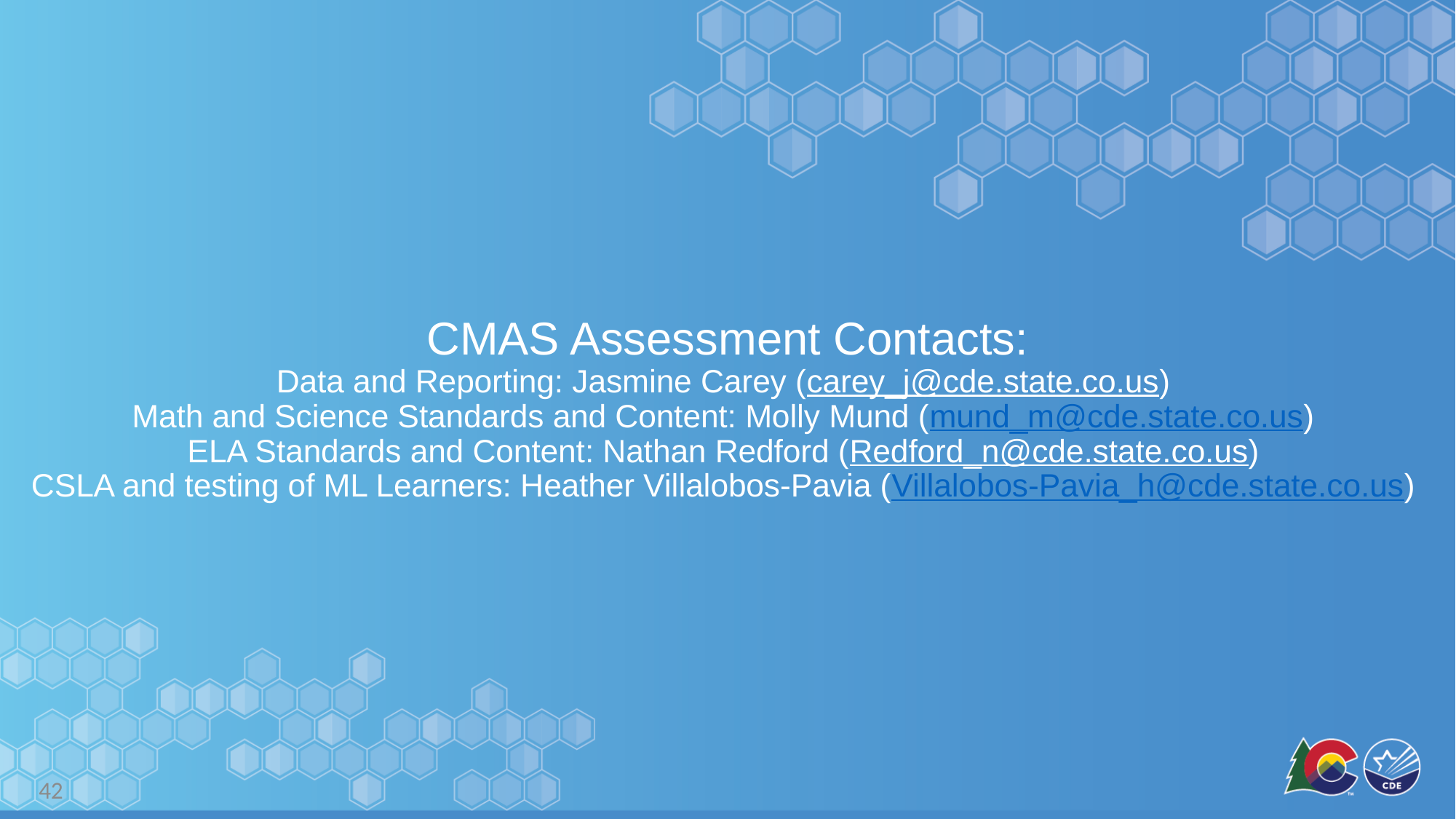

# CMAS Assessment Contacts: Data and Reporting: Jasmine Carey (carey_j@cde.state.co.us) Math and Science Standards and Content: Molly Mund (mund_m@cde.state.co.us) ELA Standards and Content: Nathan Redford (Redford_n@cde.state.co.us) CSLA and testing of ML Learners: Heather Villalobos-Pavia (Villalobos-Pavia_h@cde.state.co.us)
42